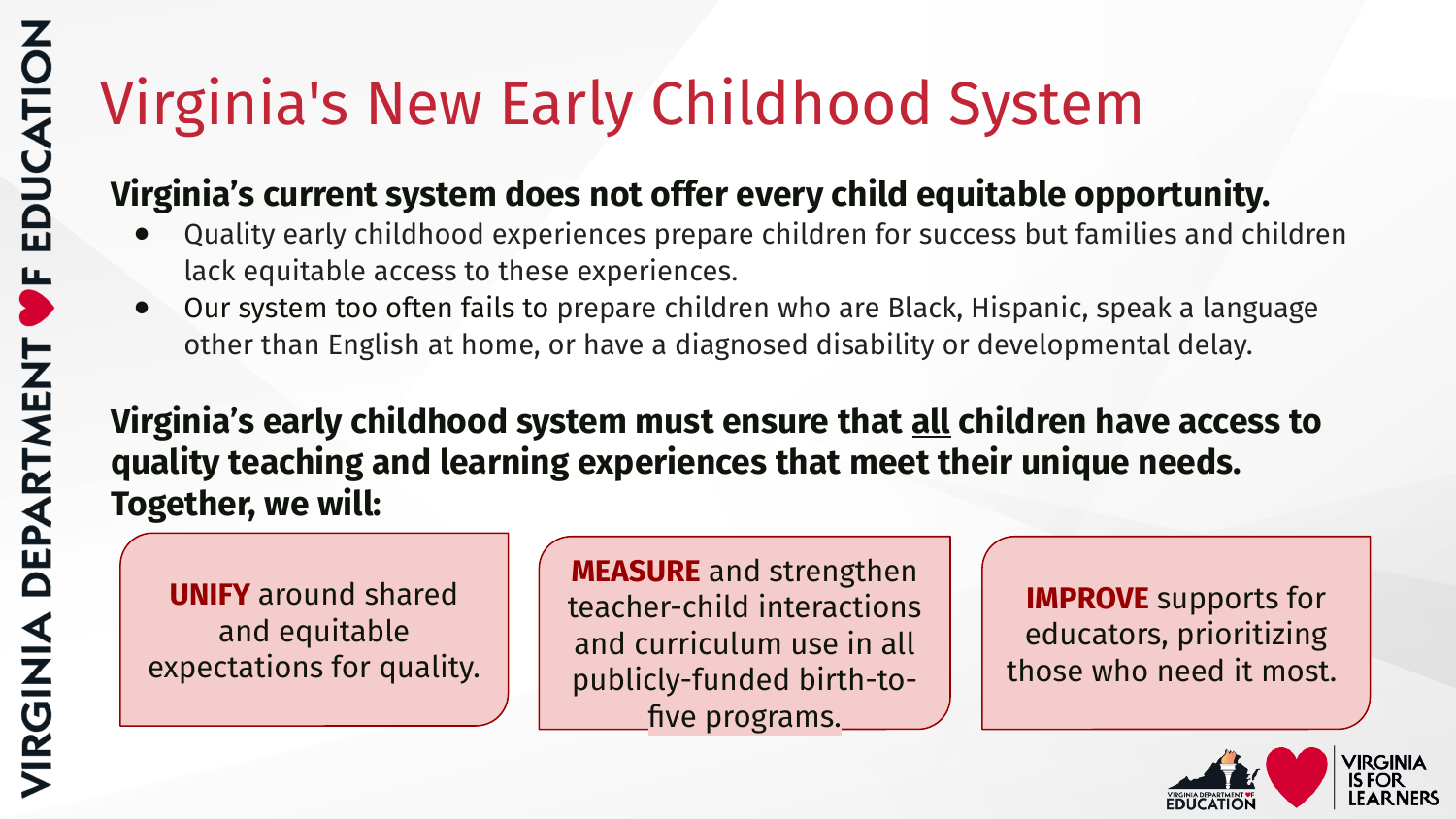

# Virginia's New Early Childhood System

Virginia’s current system does not offer every child equitable opportunity.
Quality early childhood experiences prepare children for success but families and children lack equitable access to these experiences.
Our system too often fails to prepare children who are Black, Hispanic, speak a language other than English at home, or have a diagnosed disability or developmental delay.

Virginia’s early childhood system must ensure that all children have access to quality teaching and learning experiences that meet their unique needs. Together, we will:

UNIFY around shared and equitable expectations for quality.

MEASURE and strengthen teacher-child interactions and curriculum use in all publicly-funded birth-to-five programs.
IMPROVE supports for educators, prioritizing those who need it most.